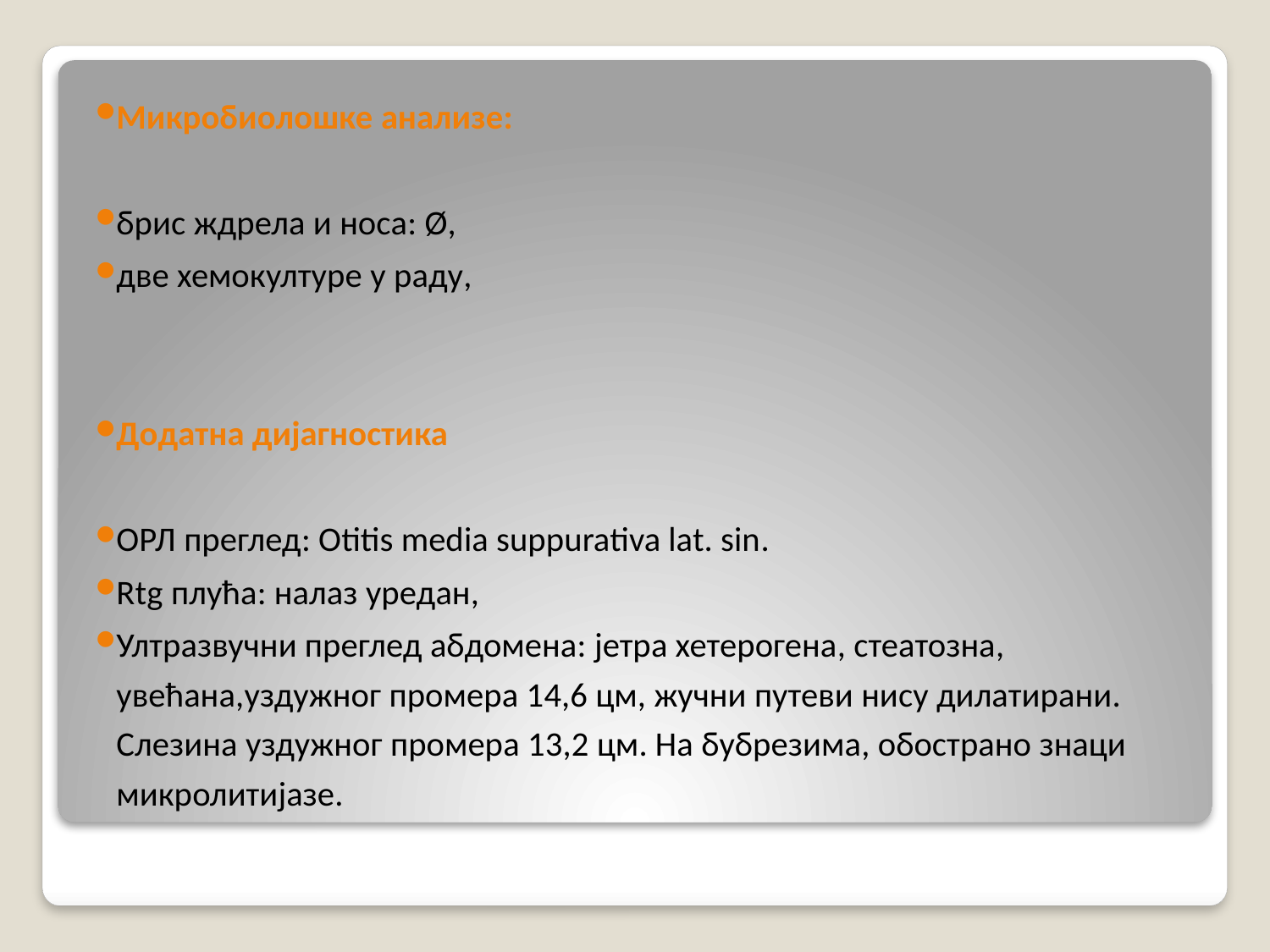

Микробиолошке анализе:

брис ждрела и носа: Ø,
две хемокултуре у раду,

Додатна дијагностика

ОРЛ преглед: Otitis media suppurativa lat. sin.
Rtg плућа: налаз уредан,
Ултразвучни преглед абдомена: јетра хетерогена, стеатозна, увећана,уздужног промера 14,6 цм, жучни путеви нису дилатирани. Слезина уздужног промера 13,2 цм. На бубрезима, обострано знаци микролитијазе.